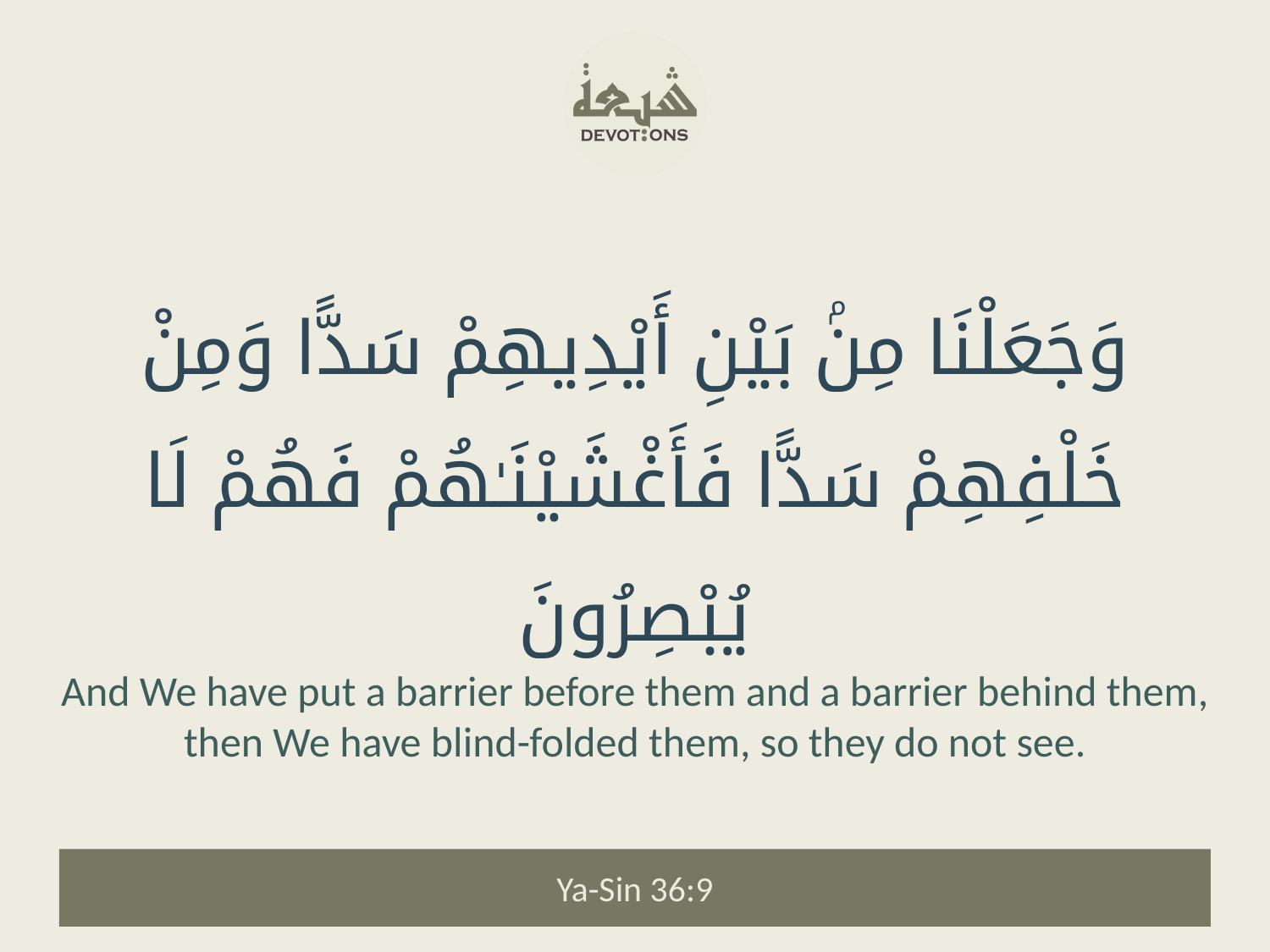

وَجَعَلْنَا مِنۢ بَيْنِ أَيْدِيهِمْ سَدًّا وَمِنْ خَلْفِهِمْ سَدًّا فَأَغْشَيْنَـٰهُمْ فَهُمْ لَا يُبْصِرُونَ
And We have put a barrier before them and a barrier behind them, then We have blind-folded them, so they do not see.
Ya-Sin 36:9